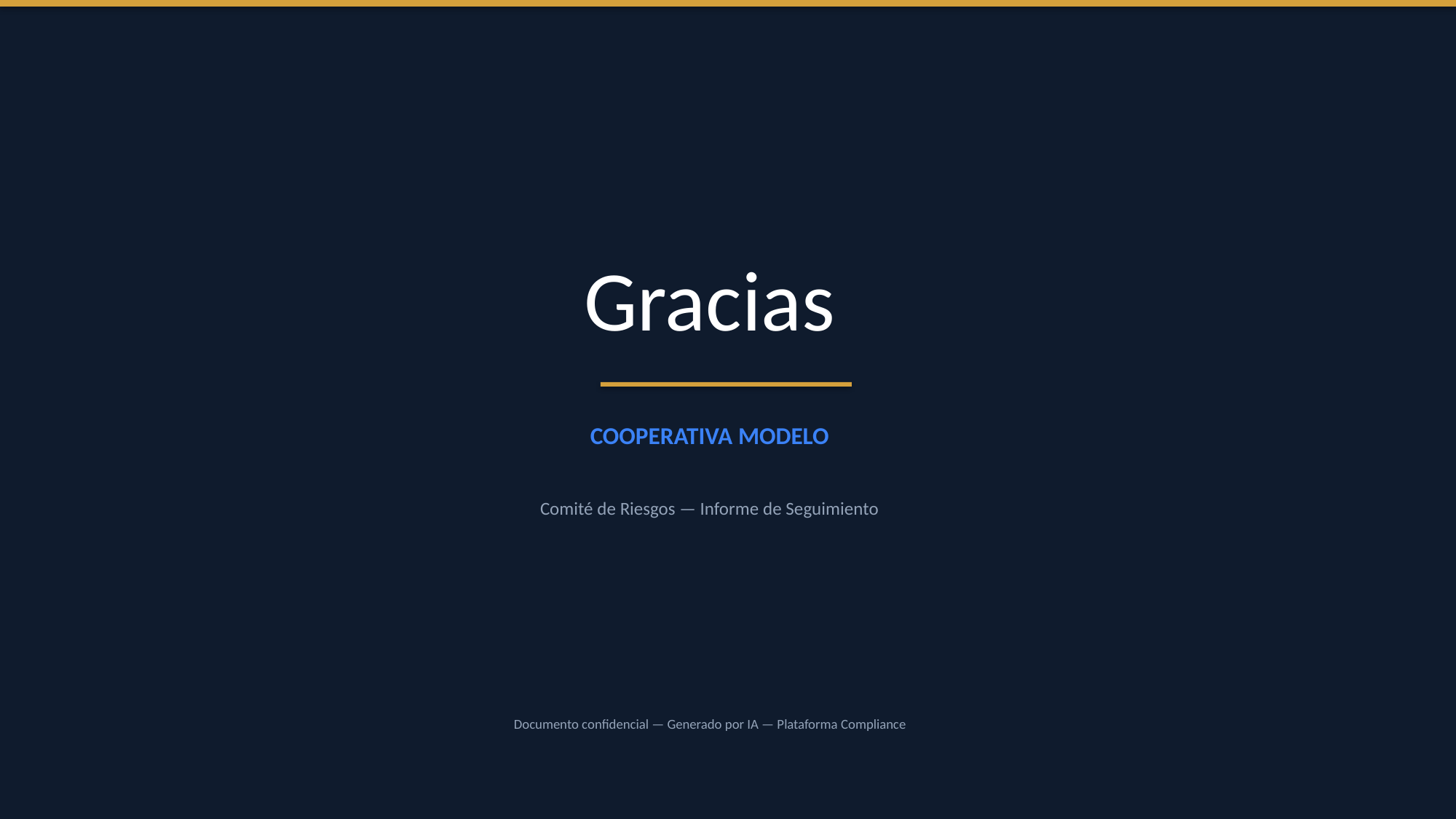

Gracias

COOPERATIVA MODELO
Comité de Riesgos — Informe de Seguimiento
Documento confidencial — Generado por IA — Plataforma Compliance